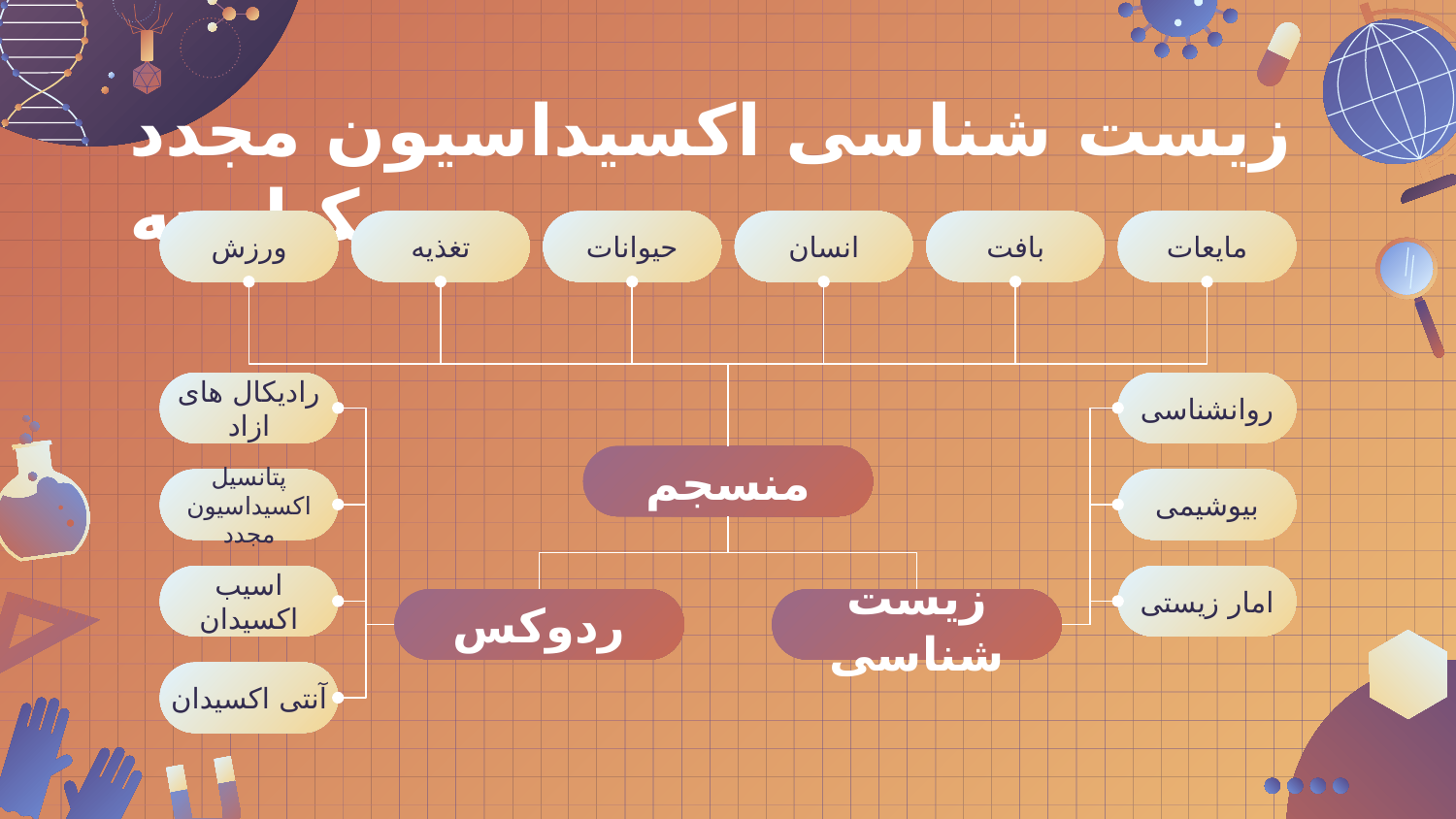

# زیست شناسی اکسیداسیون مجدد یکپارچه

ورزش
تغذیه
حیوانات
انسان
بافت
مایعات
رادیکال های ازاد
روانشناسی
منسجم
پتانسیل اکسیداسیون مجدد
بیوشیمی
اسیب اکسیدان
امار زیستی
ردوکس
زیست شناسی
آنتی اکسیدان